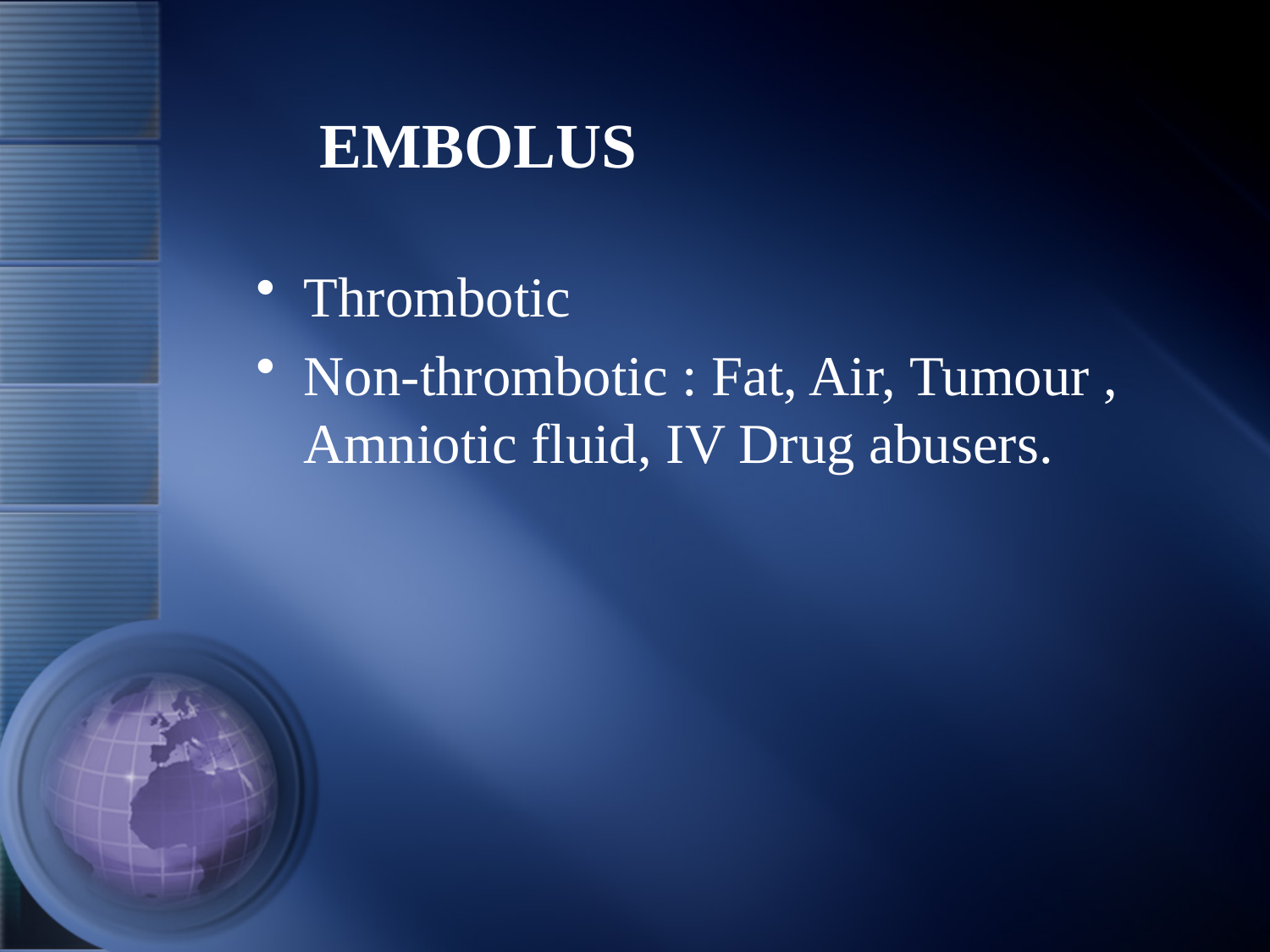

# EMBOLUS
Thrombotic
Non-thrombotic : Fat, Air, Tumour , Amniotic fluid, IV Drug abusers.